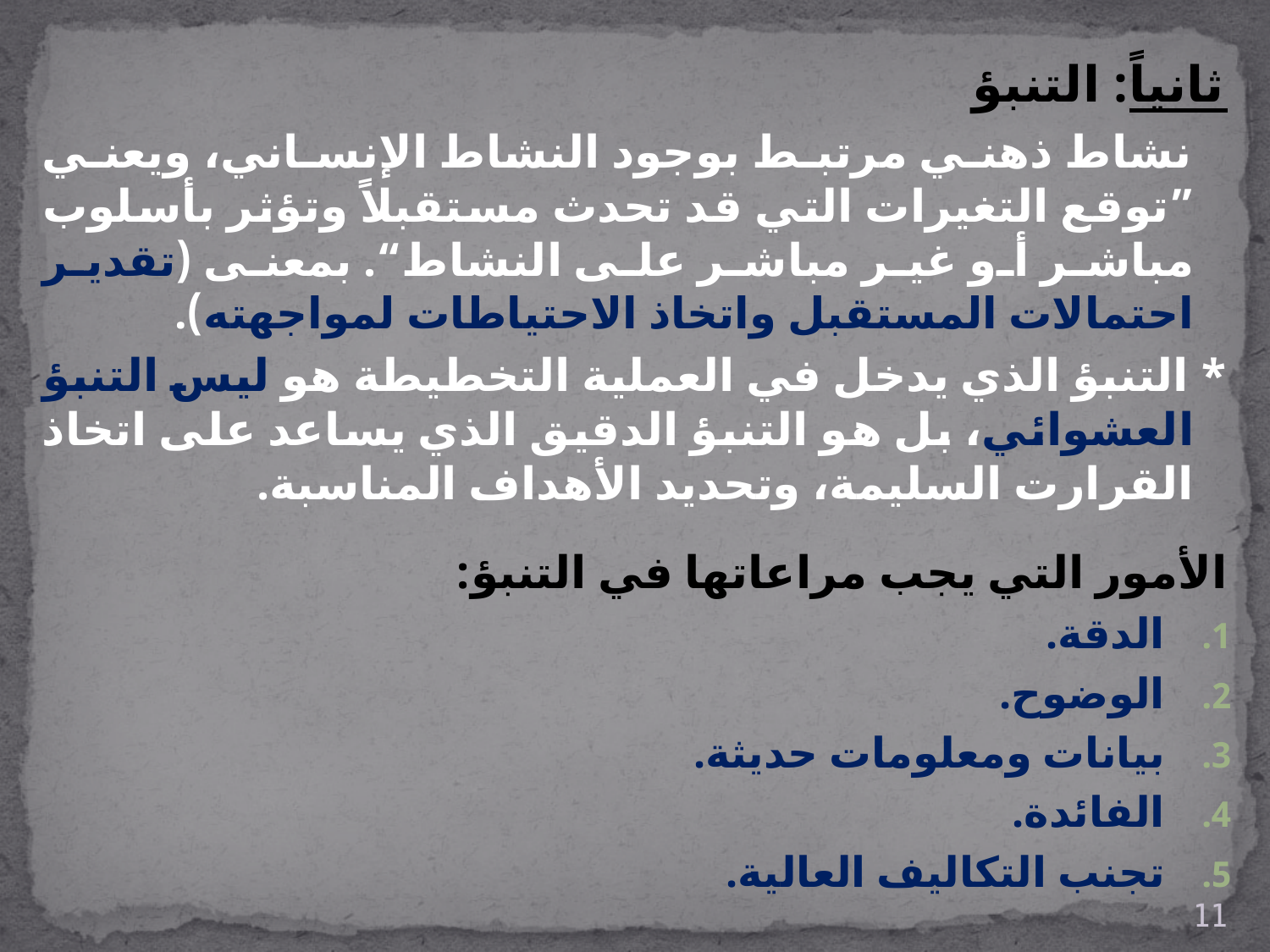

ثانياً: التنبؤ
   نشاط ذهني مرتبط بوجود النشاط الإنساني، ويعني ”توقع التغيرات التي قد تحدث مستقبلاً وتؤثر بأسلوب مباشر أو غير مباشر على النشاط“. بمعنى (تقدير احتمالات المستقبل واتخاذ الاحتياطات لمواجهته).
* التنبؤ الذي يدخل في العملية التخطيطة هو ليس التنبؤ العشوائي، بل هو التنبؤ الدقيق الذي يساعد على اتخاذ القرارت السليمة، وتحديد الأهداف المناسبة.

الأمور التي يجب مراعاتها في التنبؤ:
الدقة.
الوضوح.
بيانات ومعلومات حديثة.
الفائدة.
تجنب التكاليف العالية.

11